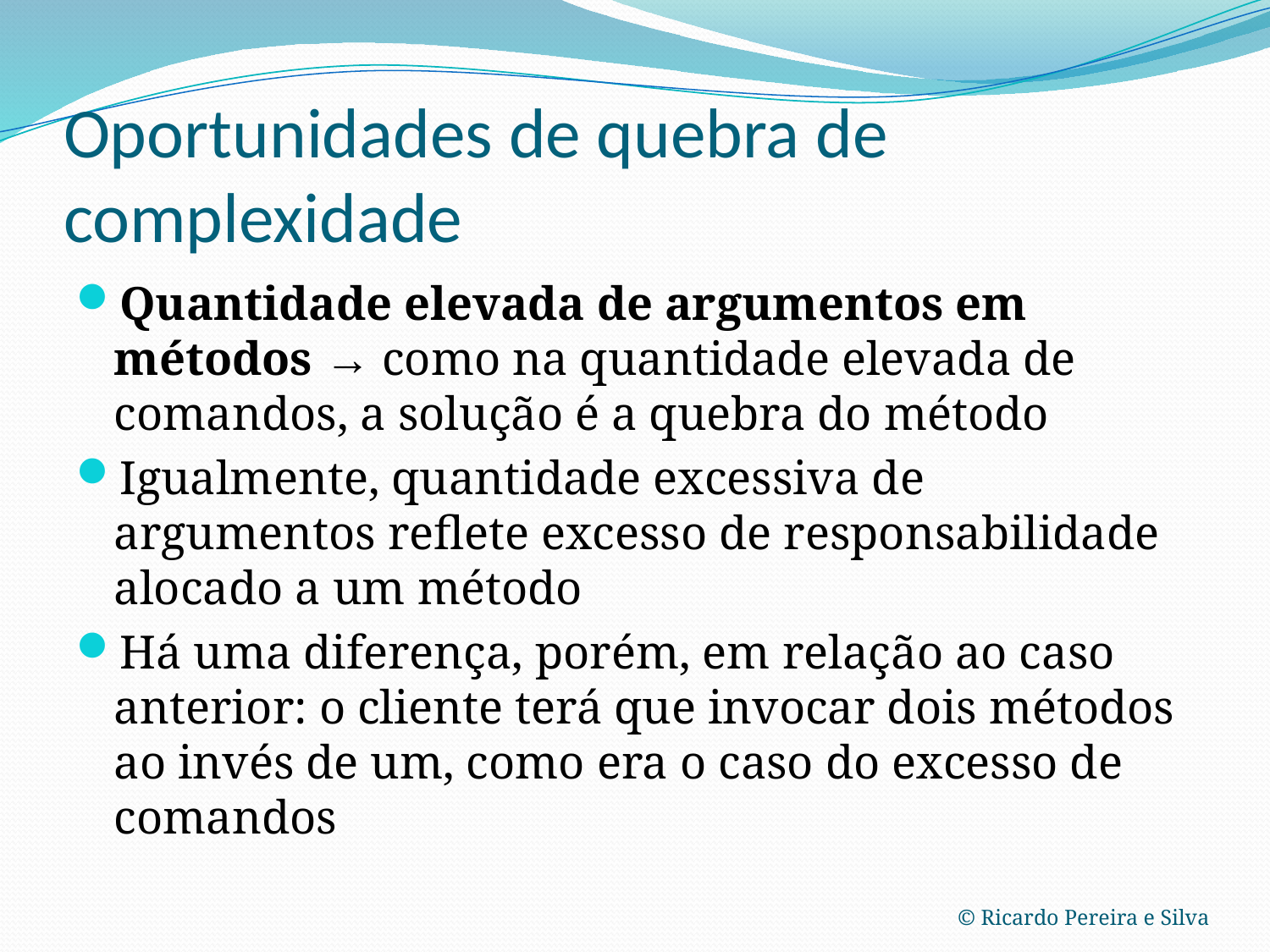

# Oportunidades de quebra de complexidade
Quantidade elevada de argumentos em métodos → como na quantidade elevada de comandos, a solução é a quebra do método
Igualmente, quantidade excessiva de argumentos reflete excesso de responsabilidade alocado a um método
Há uma diferença, porém, em relação ao caso anterior: o cliente terá que invocar dois métodos ao invés de um, como era o caso do excesso de comandos
© Ricardo Pereira e Silva